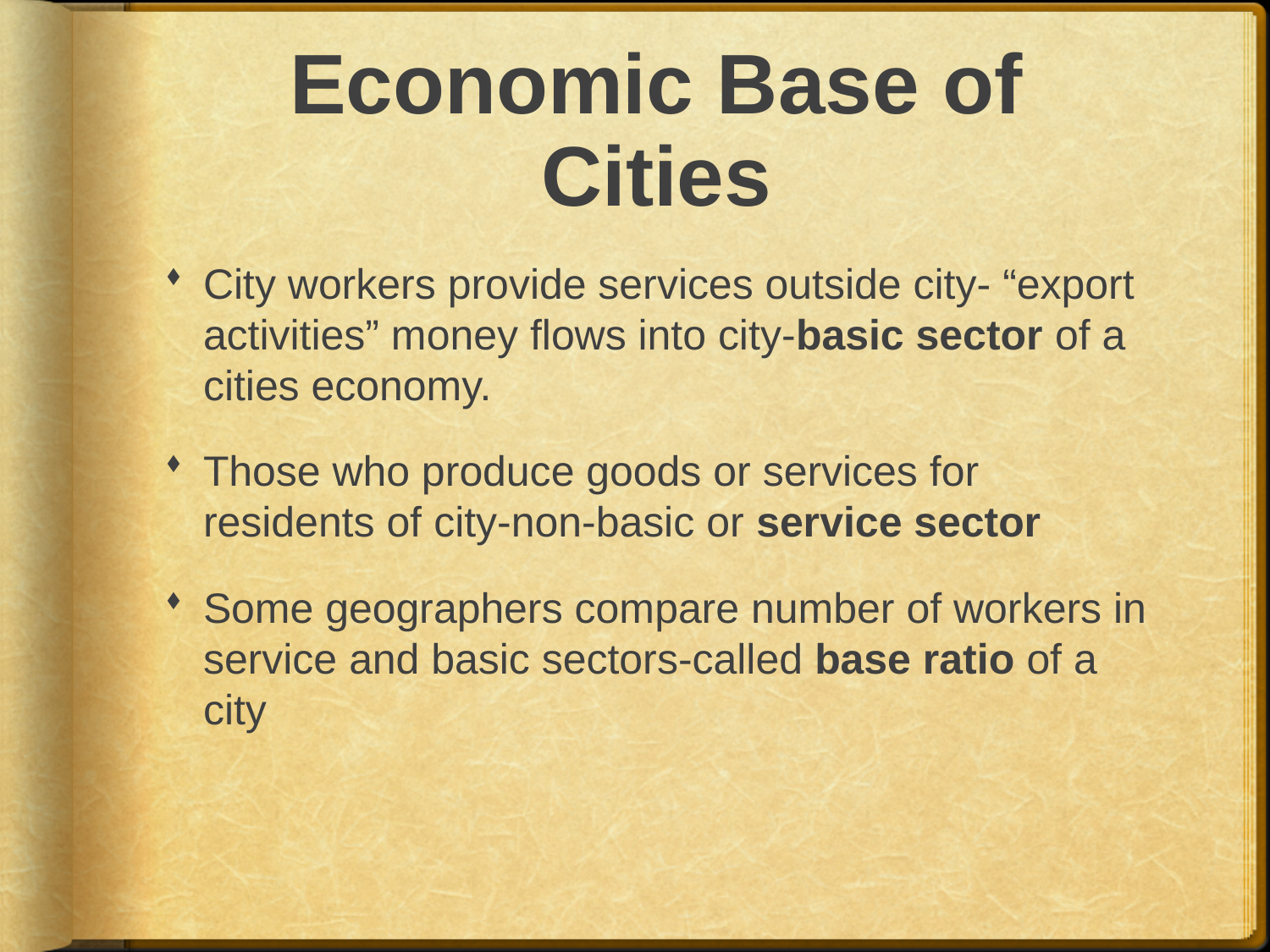

# Economic Base of Cities
City workers provide services outside city- “export activities” money flows into city-basic sector of a cities economy.
Those who produce goods or services for residents of city-non-basic or service sector
Some geographers compare number of workers in service and basic sectors-called base ratio of a city